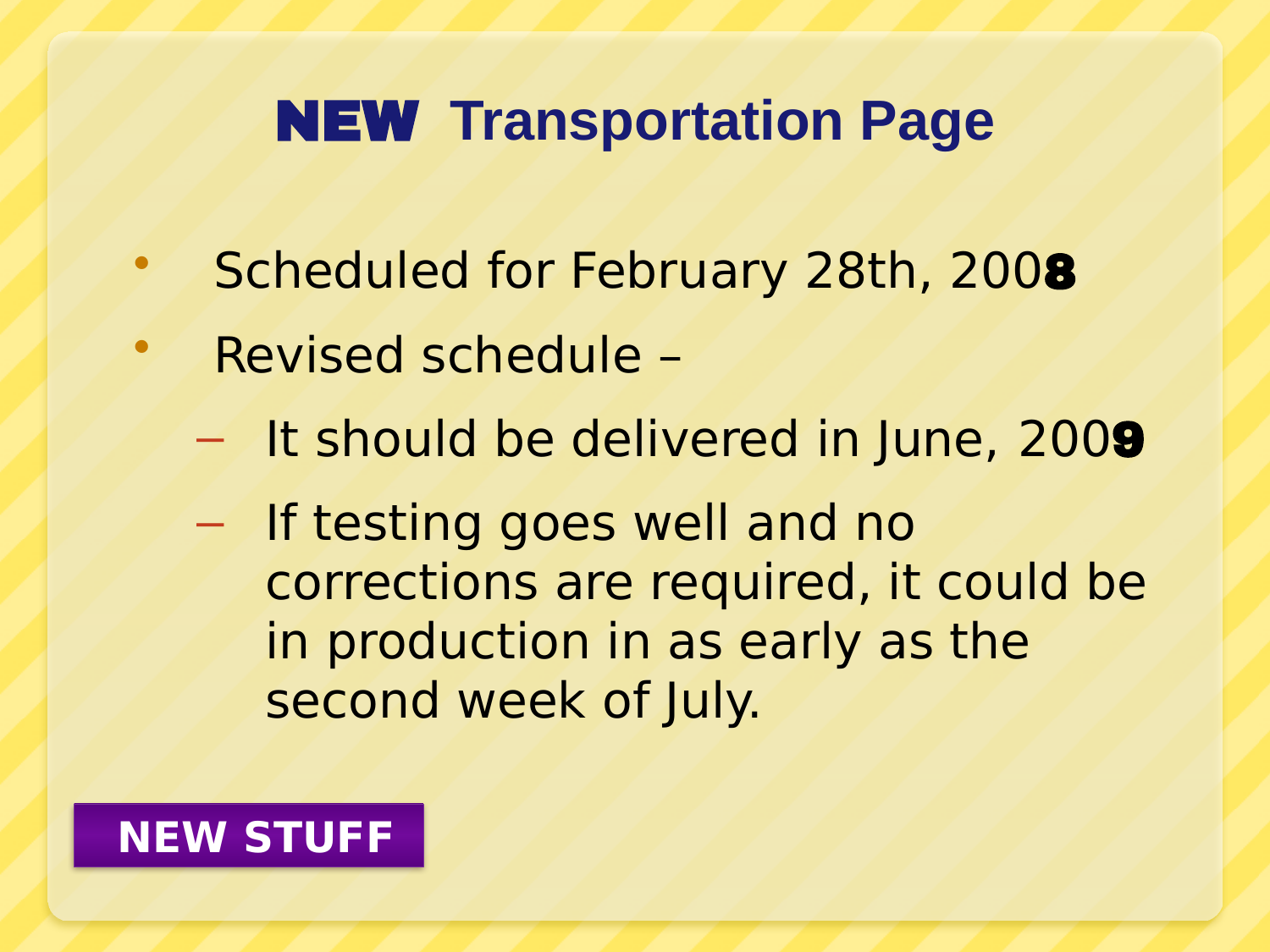

# NEW  Transportation Page
Scheduled for February 28th, 2008
Revised schedule –
It should be delivered in June, 2009
If testing goes well and no corrections are required, it could be in production in as early as the second week of July.
 NEW STUFF